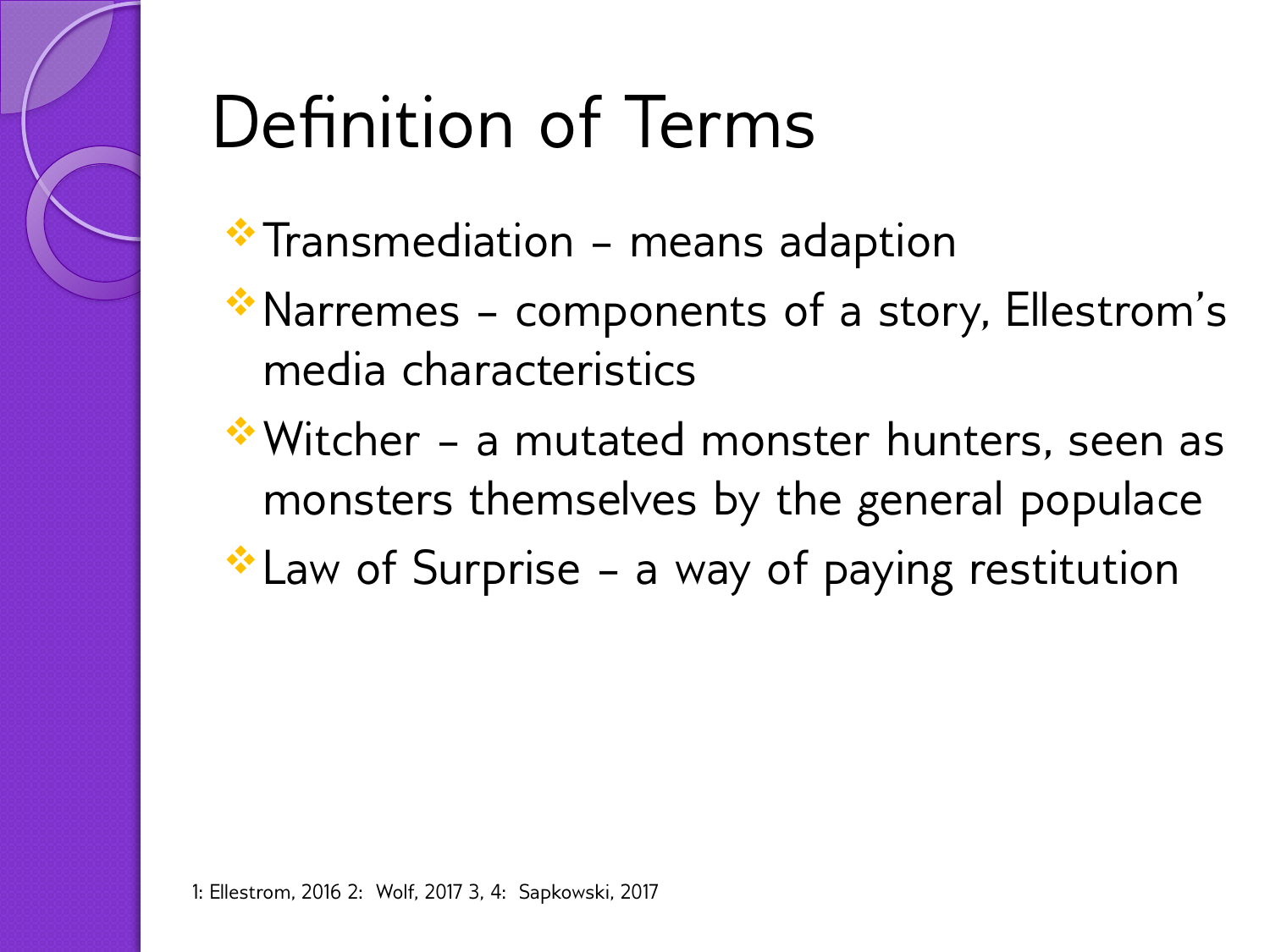

# Definition of Terms
Transmediation – means adaption
Narremes – components of a story, Ellestrom’s media characteristics
Witcher – a mutated monster hunters, seen as monsters themselves by the general populace
Law of Surprise – a way of paying restitution

1: Ellestrom, 2016 2:  Wolf, 2017 3, 4:  Sapkowski, 2017